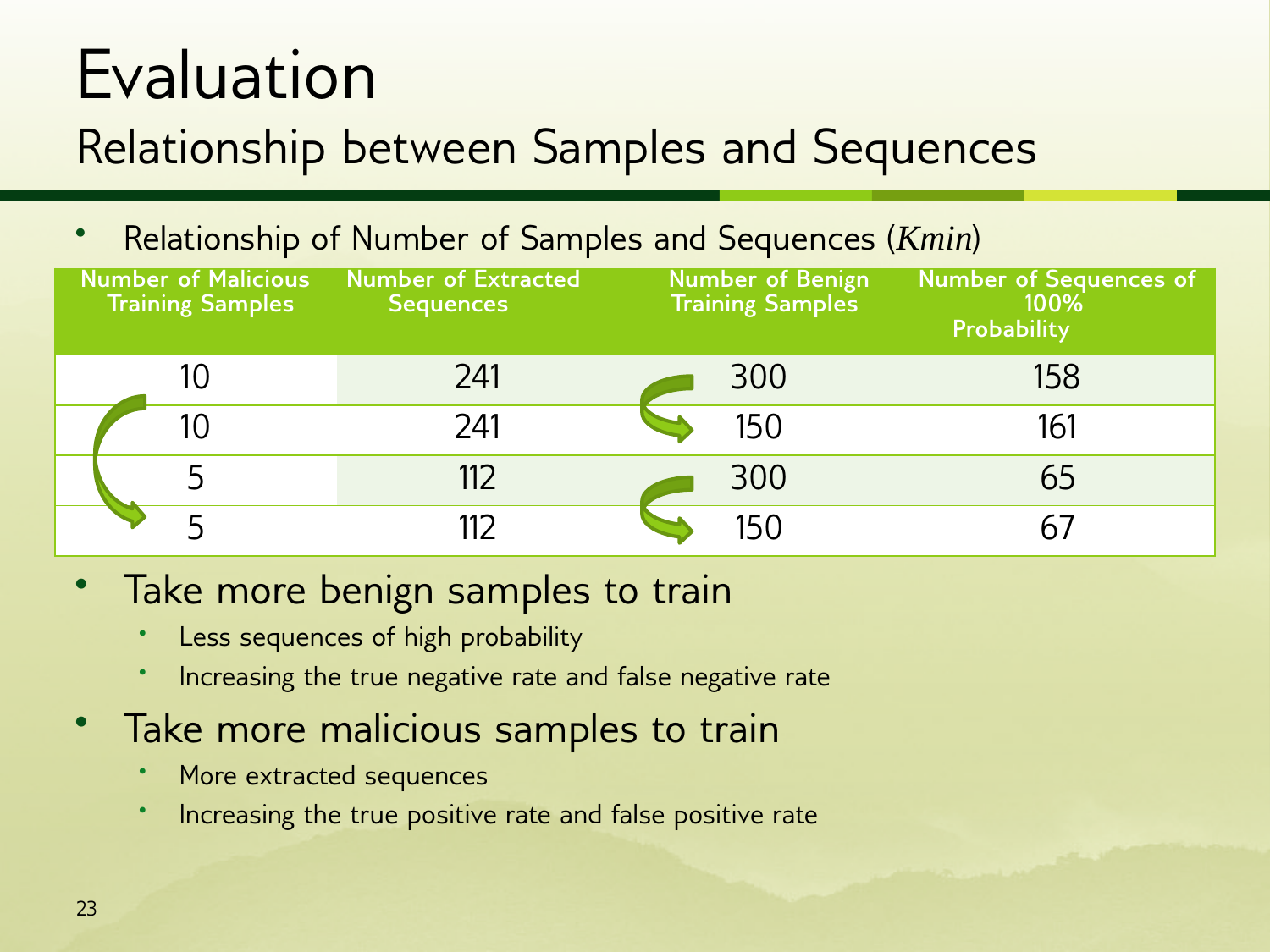

# Evaluation Relationship between Samples and Sequences
Relationship of Number of Samples and Sequences (Kmin)

Take more benign samples to train
Less sequences of high probability
Increasing the true negative rate and false negative rate
Take more malicious samples to train
More extracted sequences
Increasing the true positive rate and false positive rate

| Number of Malicious Training Samples | Number of Extracted Sequences | Number of Benign Training Samples | Number of Sequences of 100% Probability |
| --- | --- | --- | --- |
| 10 | 241 | 300 | 158 |
| 10 | 241 | 150 | 161 |
| 5 | 112 | 300 | 65 |
| 5 | 112 | 150 | 67 |

23